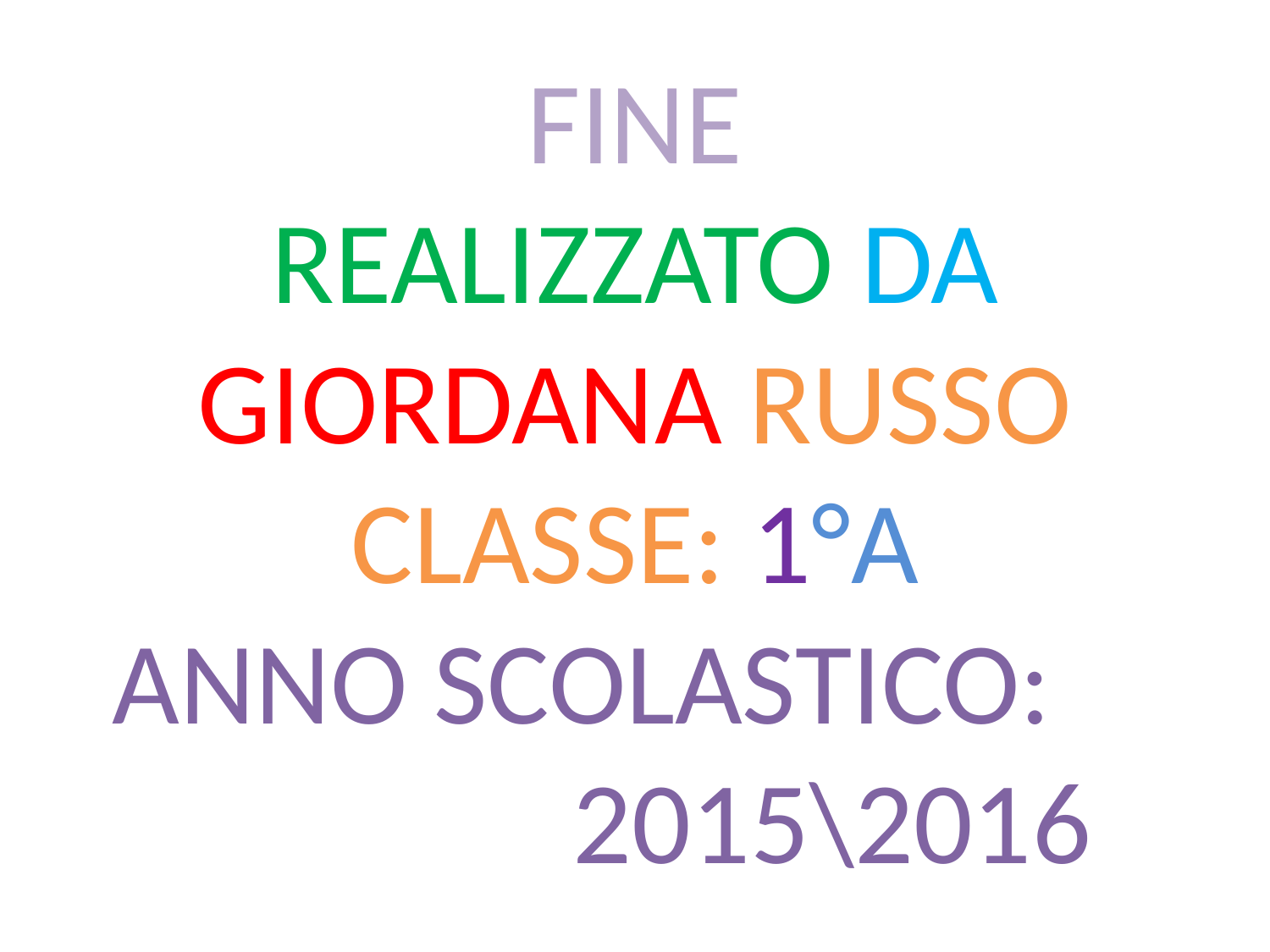

# FINE REALIZZATO DA GIORDANA RUSSO CLASSE: 1°A ANNO SCOLASTICO:                     2015\2016